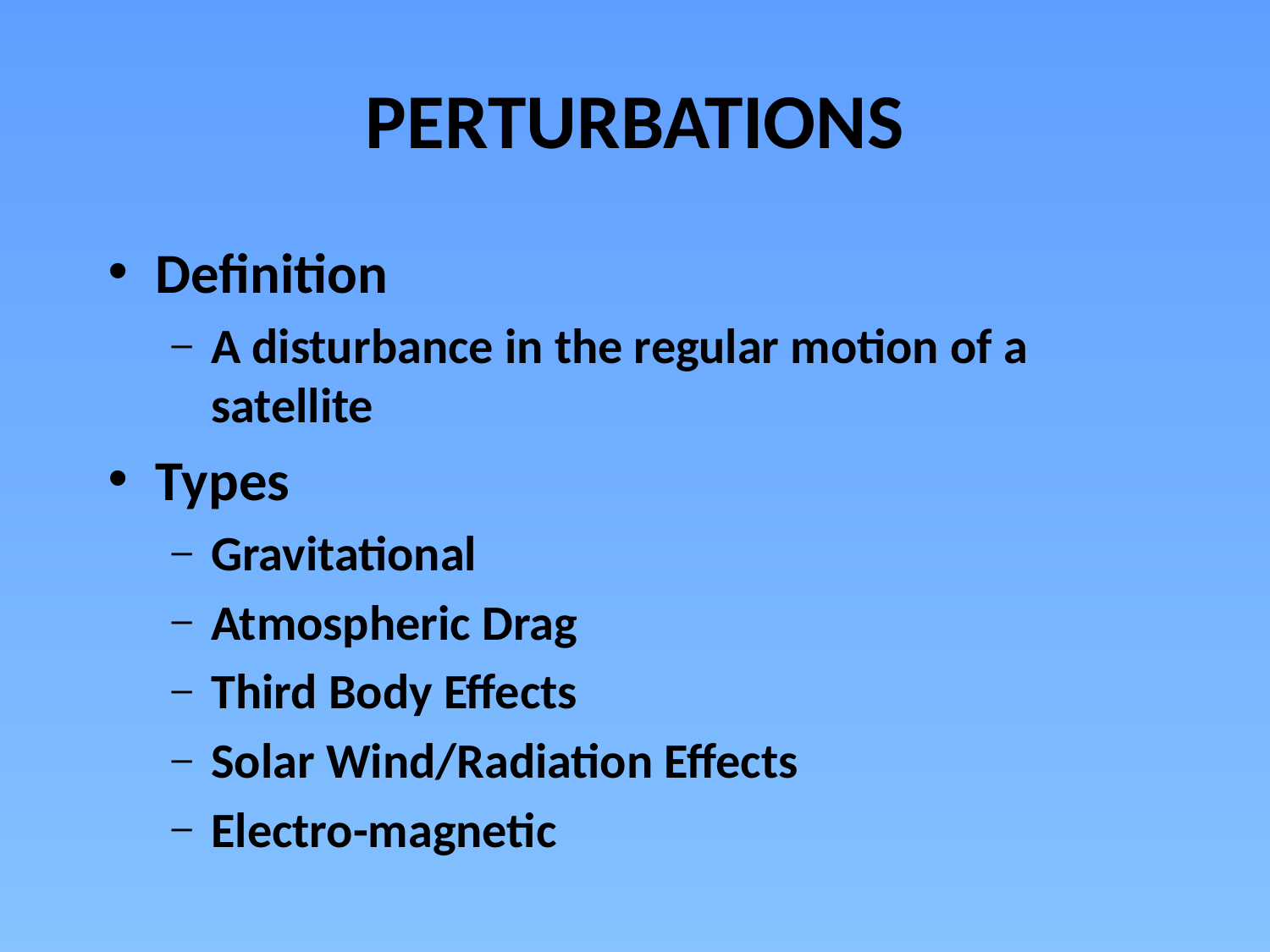

# PERTURBATIONS
Definition
A disturbance in the regular motion of a satellite
Types
Gravitational
Atmospheric Drag
Third Body Effects
Solar Wind/Radiation Effects
Electro-magnetic